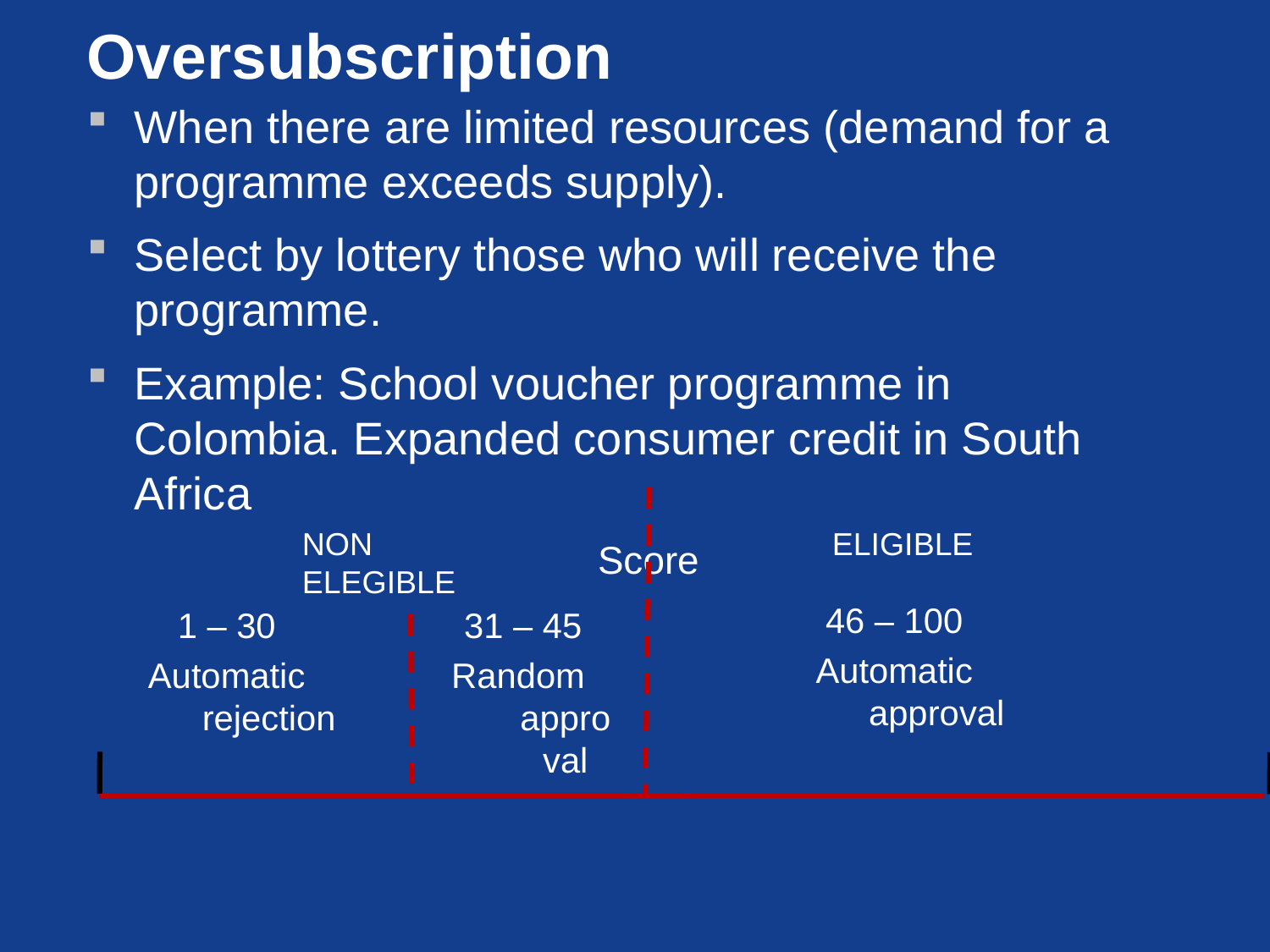

# Oversubscription
When there are limited resources (demand for a programme exceeds supply).
Select by lottery those who will receive the programme.
Example: School voucher programme in Colombia. Expanded consumer credit in South Africa

NON ELEGIBLE
ELIGIBLE
Score
46 – 100
Automatic approval
1 – 30
Automatic rejection
31 – 45
Random  approval